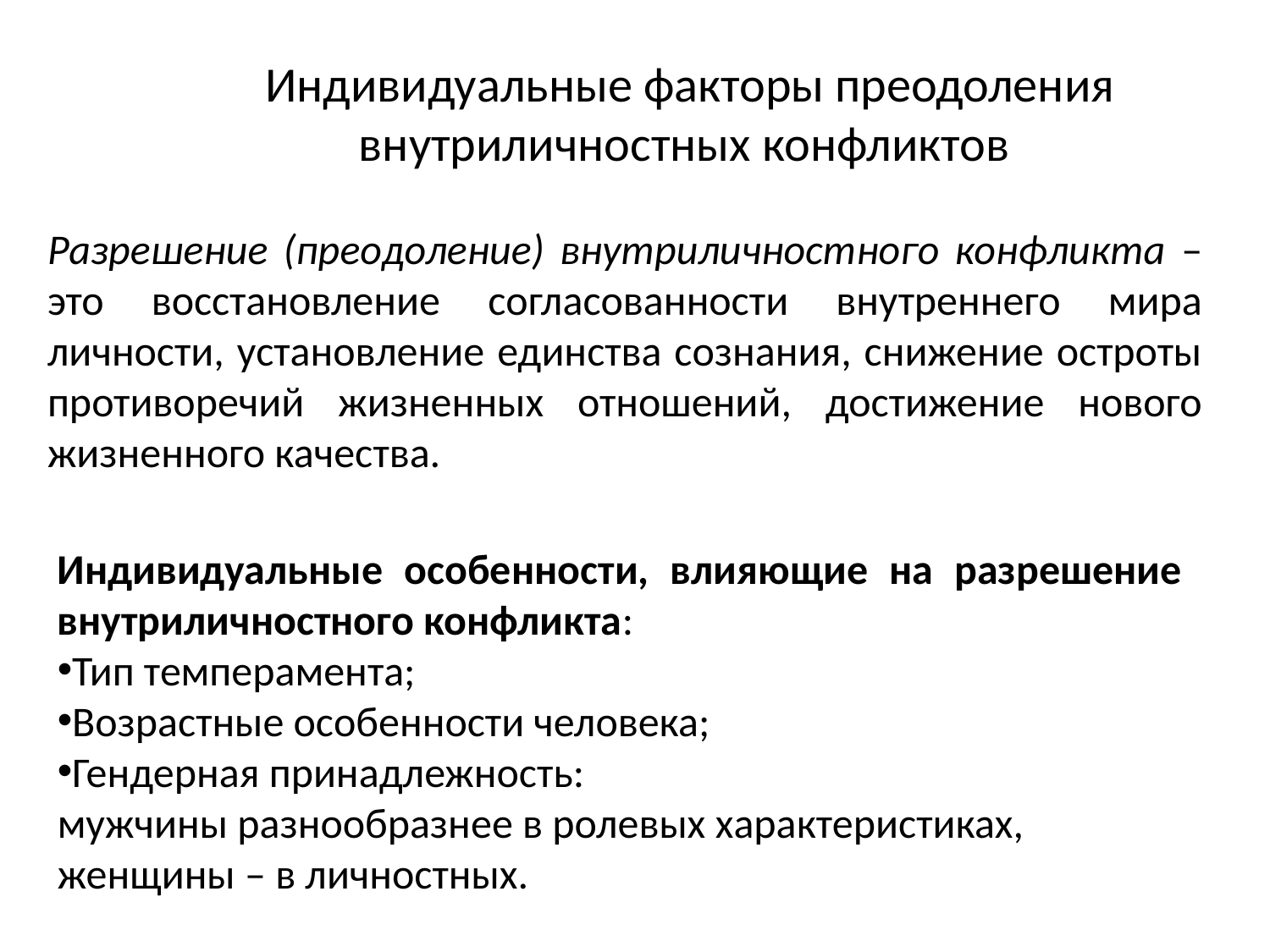

Индивидуальные факторы преодоления внутриличностных конфликтов
Разрешение (преодоление) внутриличностного конфликта – это восстановление согласованности внутреннего мира личности, установление единства сознания, снижение остроты противоречий жизненных отношений, достижение нового жизненного качества.
Индивидуальные особенности, влияющие на разрешение внутриличностного конфликта:
Тип темперамента;
Возрастные особенности человека;
Гендерная принадлежность:
мужчины разнообразнее в ролевых характеристиках,
женщины – в личностных.